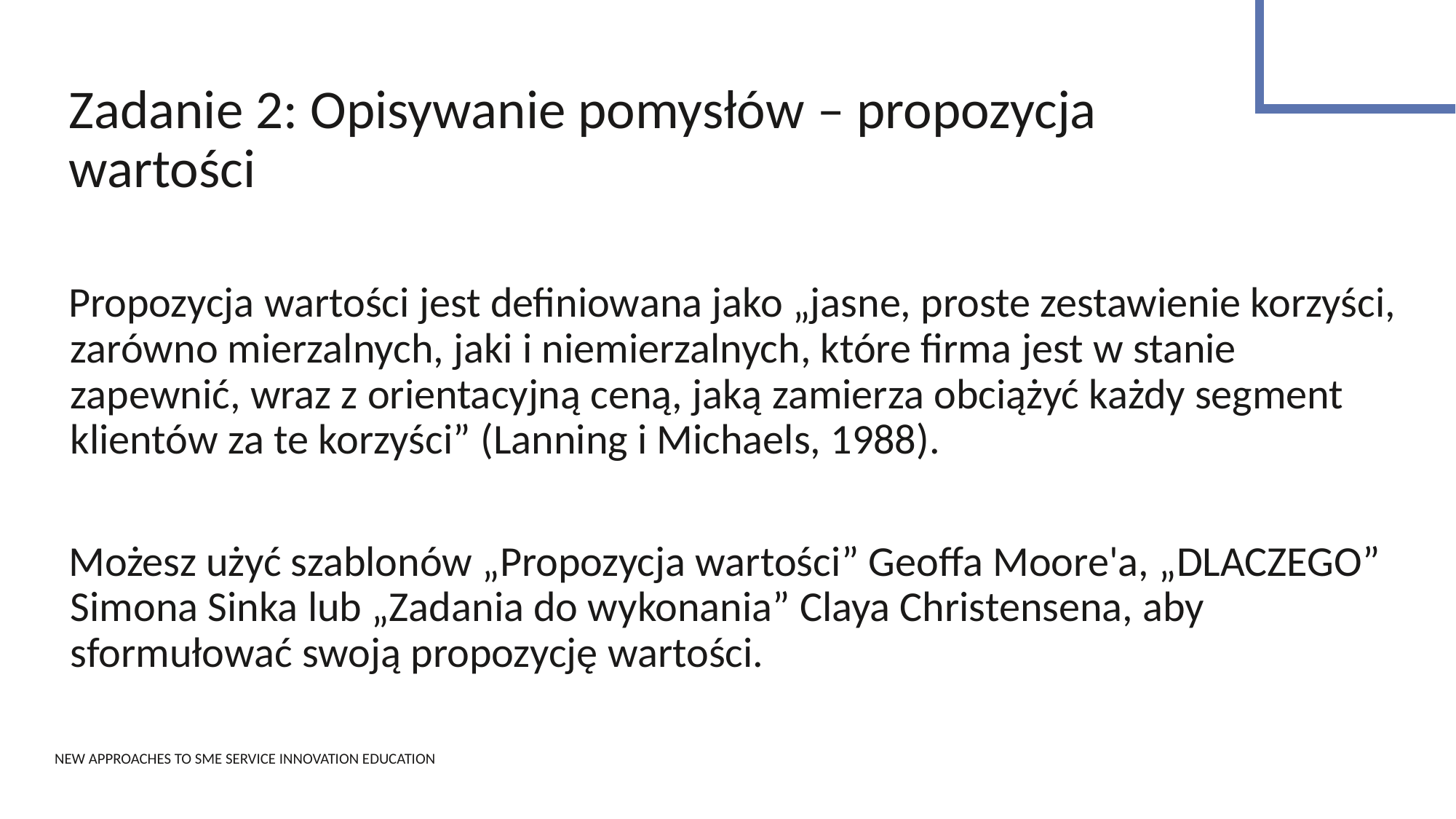

Zadanie 2: Opisywanie pomysłów – propozycja wartości
Propozycja wartości jest definiowana jako „jasne, proste zestawienie korzyści, zarówno mierzalnych, jaki i niemierzalnych, które firma jest w stanie zapewnić, wraz z orientacyjną ceną, jaką zamierza obciążyć każdy segment klientów za te korzyści” (Lanning i Michaels, 1988).

Możesz użyć szablonów „Propozycja wartości” Geoffa Moore'a, „DLACZEGO” Simona Sinka lub „Zadania do wykonania” Claya Christensena, aby sformułować swoją propozycję wartości.